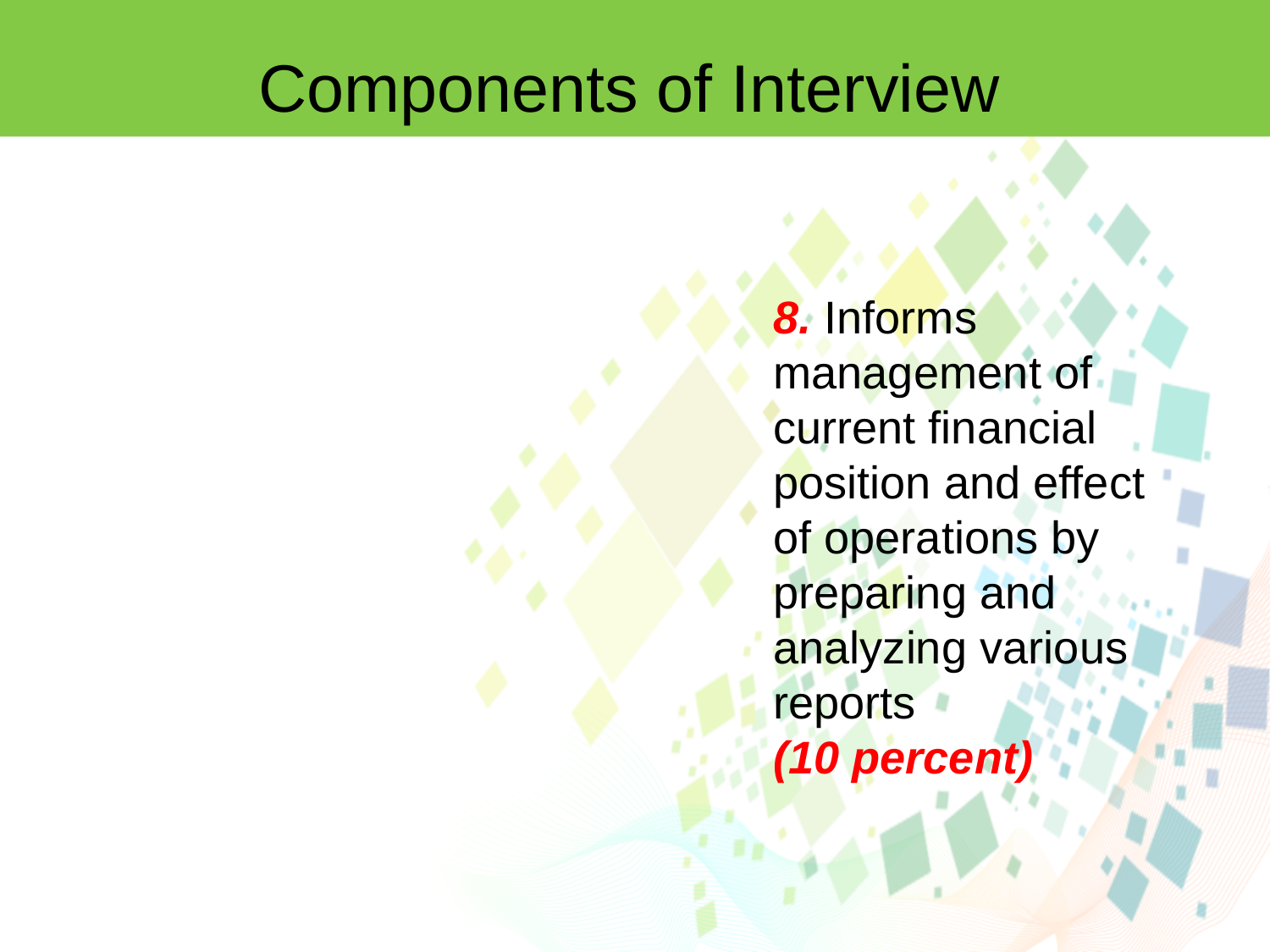

Components of Interview
8. Informs management of current financial position and effect of operations by
preparing and analyzing various reports
(10 percent)